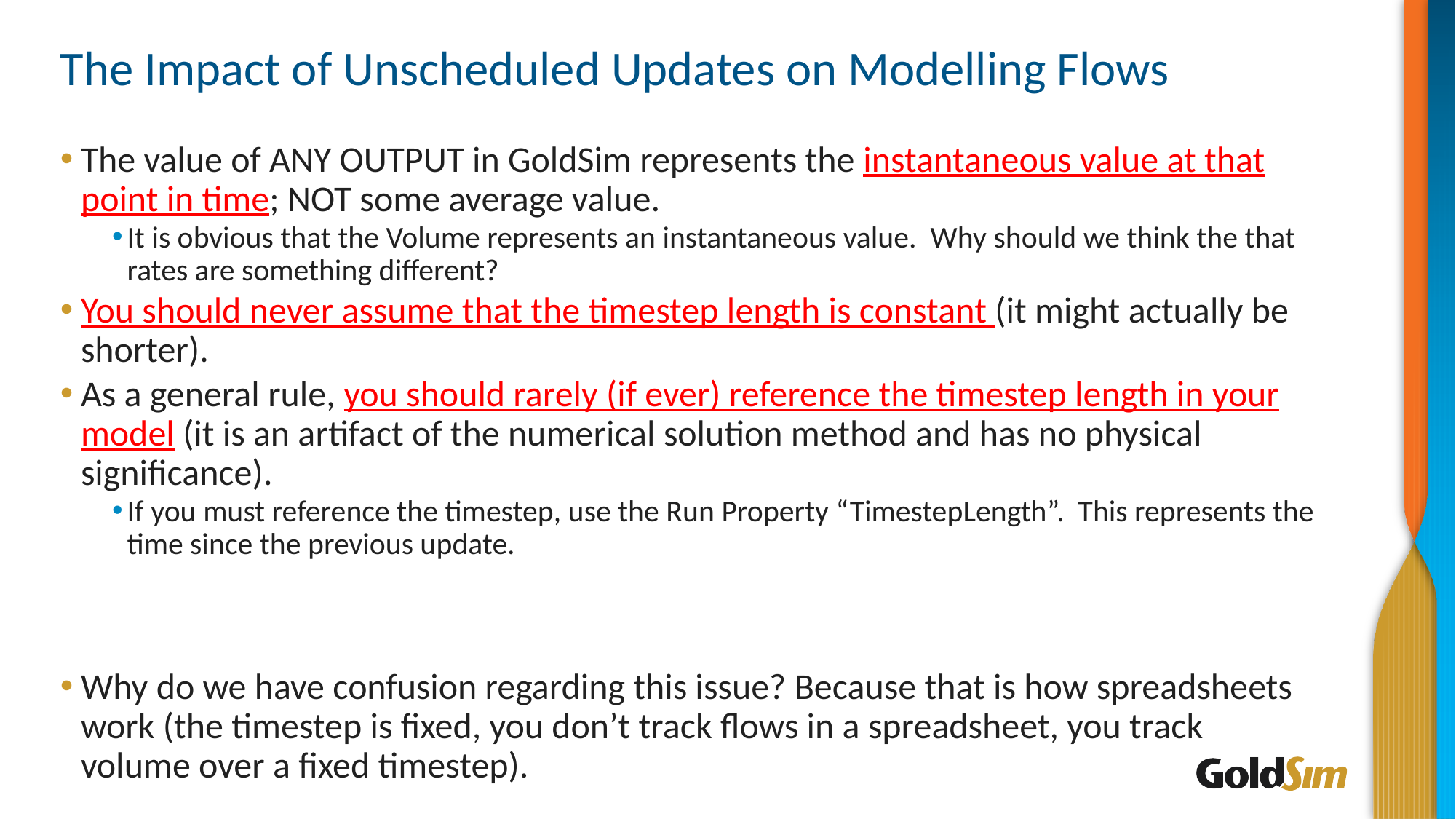

# The Impact of Unscheduled Updates on Modelling Flows
The value of ANY OUTPUT in GoldSim represents the instantaneous value at that point in time; NOT some average value.
It is obvious that the Volume represents an instantaneous value.  Why should we think the that rates are something different?
You should never assume that the timestep length is constant (it might actually be shorter).
As a general rule, you should rarely (if ever) reference the timestep length in your model (it is an artifact of the numerical solution method and has no physical significance).
If you must reference the timestep, use the Run Property “TimestepLength”.  This represents the time since the previous update.

Why do we have confusion regarding this issue? Because that is how spreadsheets work (the timestep is fixed, you don’t track flows in a spreadsheet, you track volume over a fixed timestep).